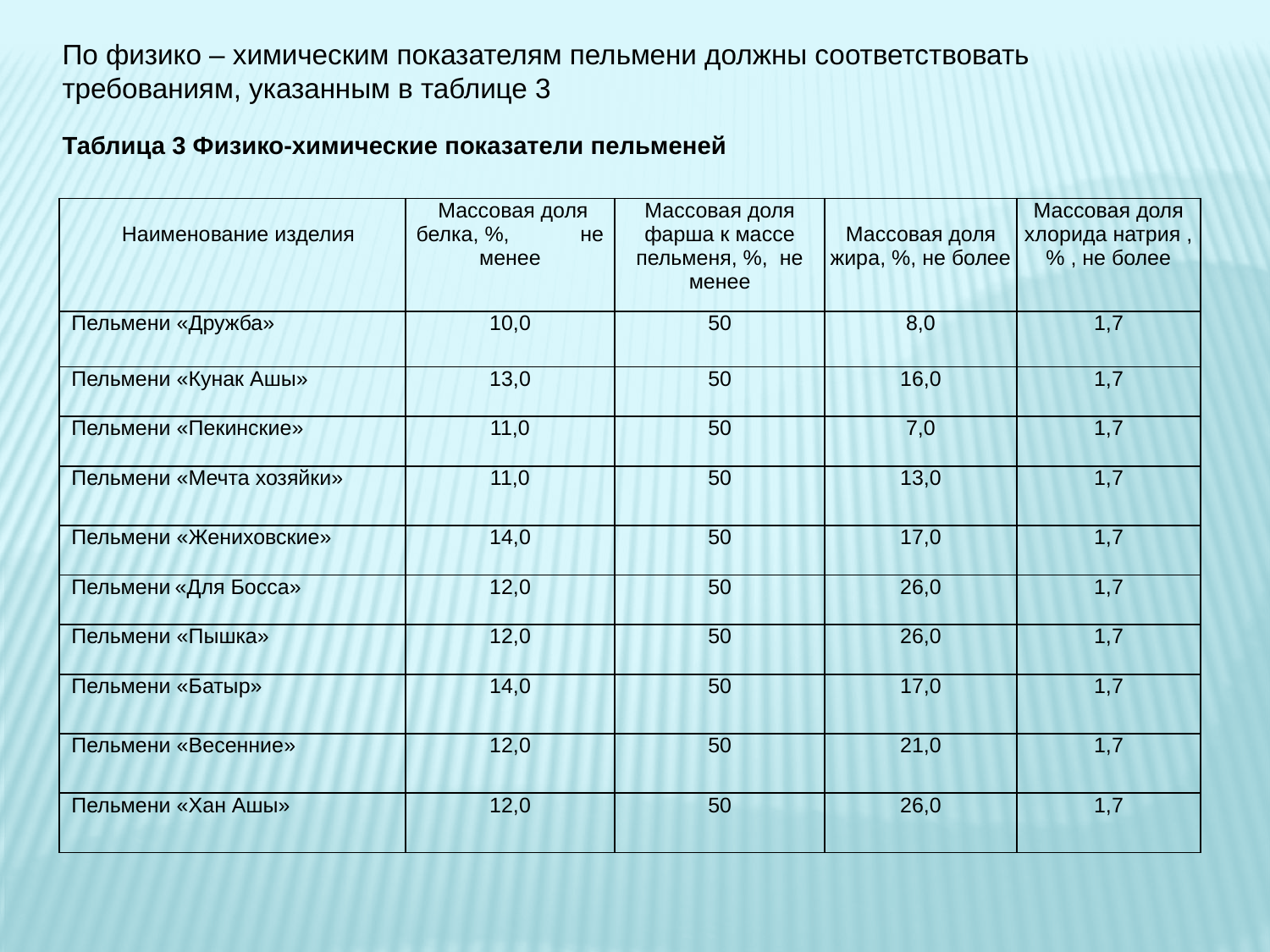

По физико – химическим показателям пельмени должны соответствовать требованиям, указанным в таблице 3

Таблица 3 Физико-химические показатели пельменей
| Наименование изделия | Массовая доля белка, %,            не менее | Массовая доля фарша к массе пельменя, %,  не менее | Массовая доля жира, %, не более | Массовая доля хлорида натрия , % , не более |
| --- | --- | --- | --- | --- |
| Пельмени «Дружба» | 10,0 | 50 | 8,0 | 1,7 |
| Пельмени «Кунак Ашы» | 13,0 | 50 | 16,0 | 1,7 |
| Пельмени «Пекинские» | 11,0 | 50 | 7,0 | 1,7 |
| Пельмени «Мечта хозяйки» | 11,0 | 50 | 13,0 | 1,7 |
| Пельмени «Жениховские» | 14,0 | 50 | 17,0 | 1,7 |
| Пельмени «Для Босса» | 12,0 | 50 | 26,0 | 1,7 |
| Пельмени «Пышка» | 12,0 | 50 | 26,0 | 1,7 |
| Пельмени «Батыр» | 14,0 | 50 | 17,0 | 1,7 |
| Пельмени «Весенние» | 12,0 | 50 | 21,0 | 1,7 |
| Пельмени «Хан Ашы» | 12,0 | 50 | 26,0 | 1,7 |